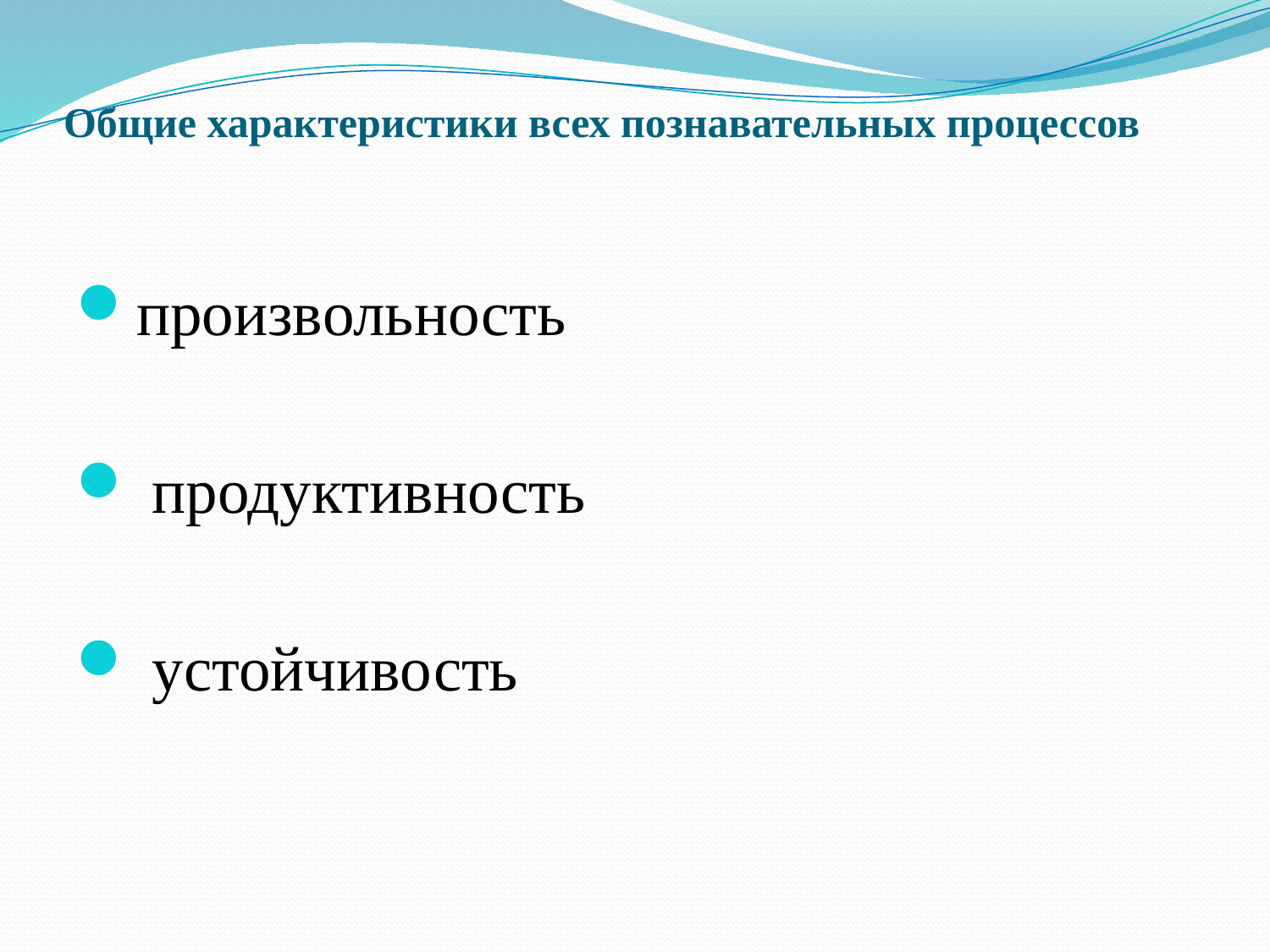

# Общие характеристики всех познавательных процессов
произвольность

 продуктивность

 устойчивость